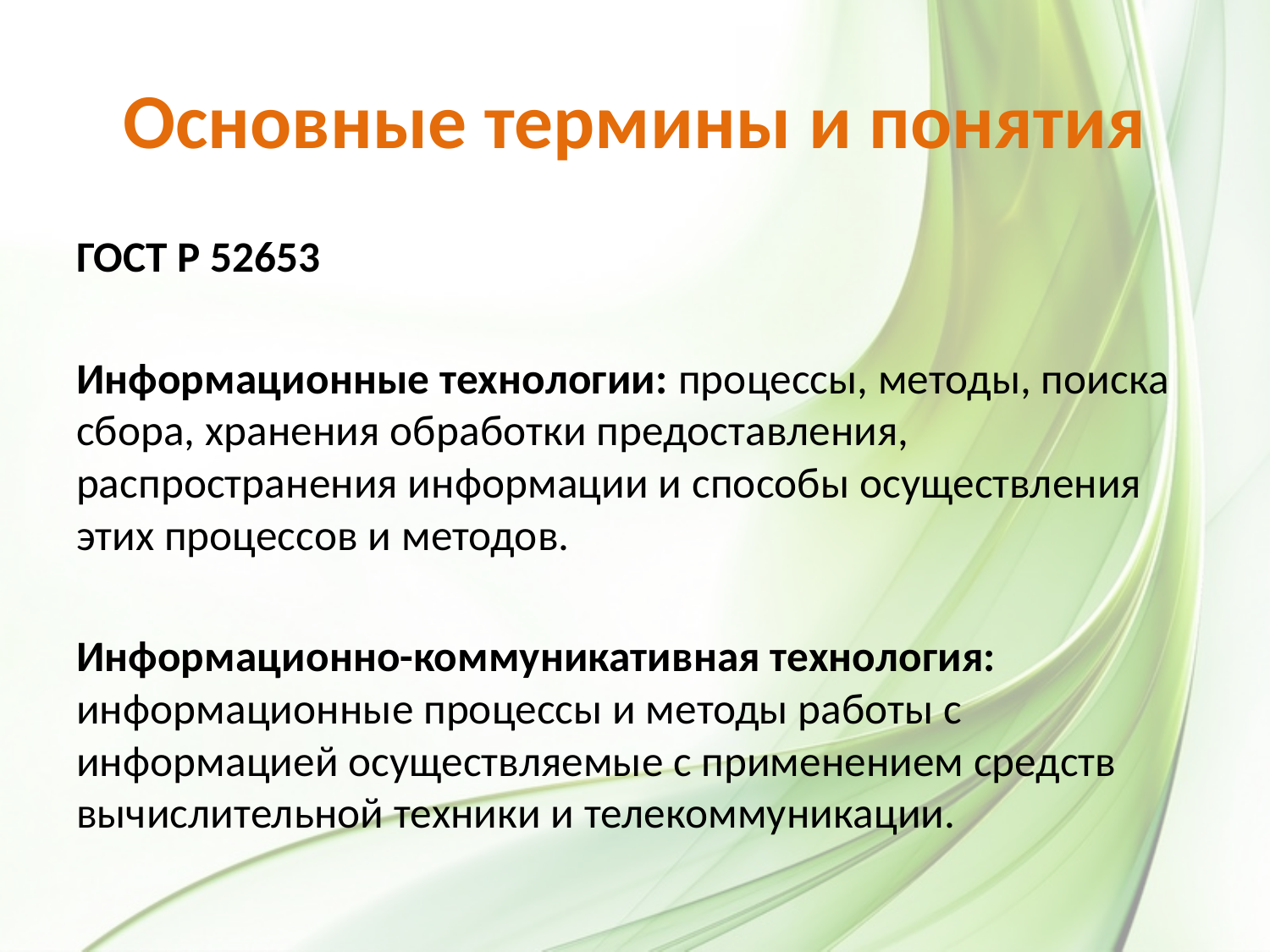

# Основные термины и понятия
ГОСТ Р 52653

Информационные технологии: процессы, методы, поиска сбора, хранения обработки предоставления, распространения информации и способы осуществления этих процессов и методов.

Информационно-коммуникативная технология: информационные процессы и методы работы с информацией осуществляемые с применением средств вычислительной техники и телекоммуникации.